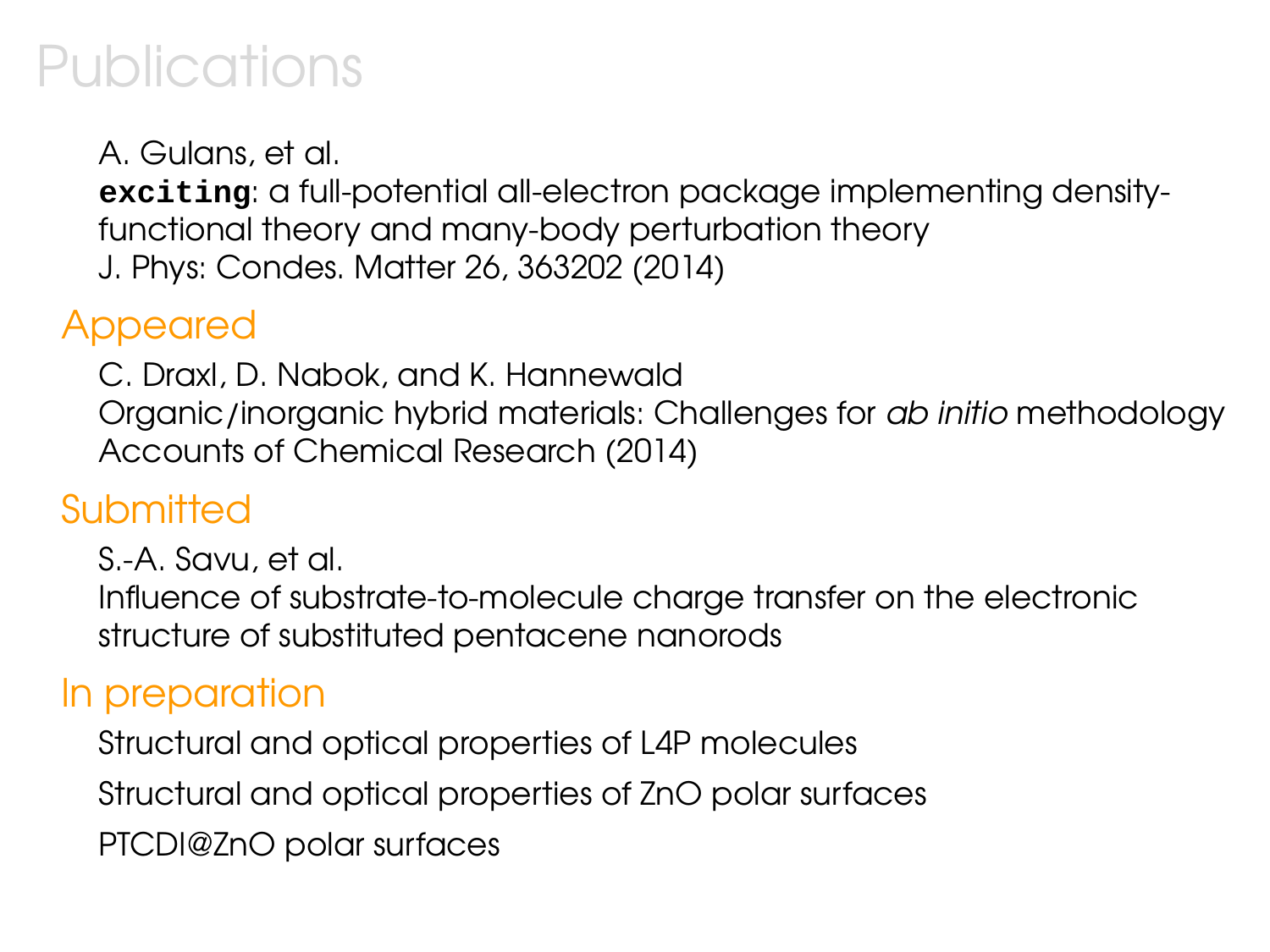

Publications
A. Gulans, et al.
exciting: a full-potential all-electron package implementing density-functional theory and many-body perturbation theory
J. Phys: Condes. Matter 26, 363202 (2014)
Appeared
C. Draxl, D. Nabok, and K. Hannewald
Organic/inorganic hybrid materials: Challenges for ab initio methodology
Accounts of Chemical Research (2014)
Submitted
S.-A. Savu, et al.
Influence of substrate-to-molecule charge transfer on the electronic structure of substituted pentacene nanorods
In preparation
Structural and optical properties of L4P molecules
Structural and optical properties of ZnO polar surfaces
PTCDI@ZnO polar surfaces